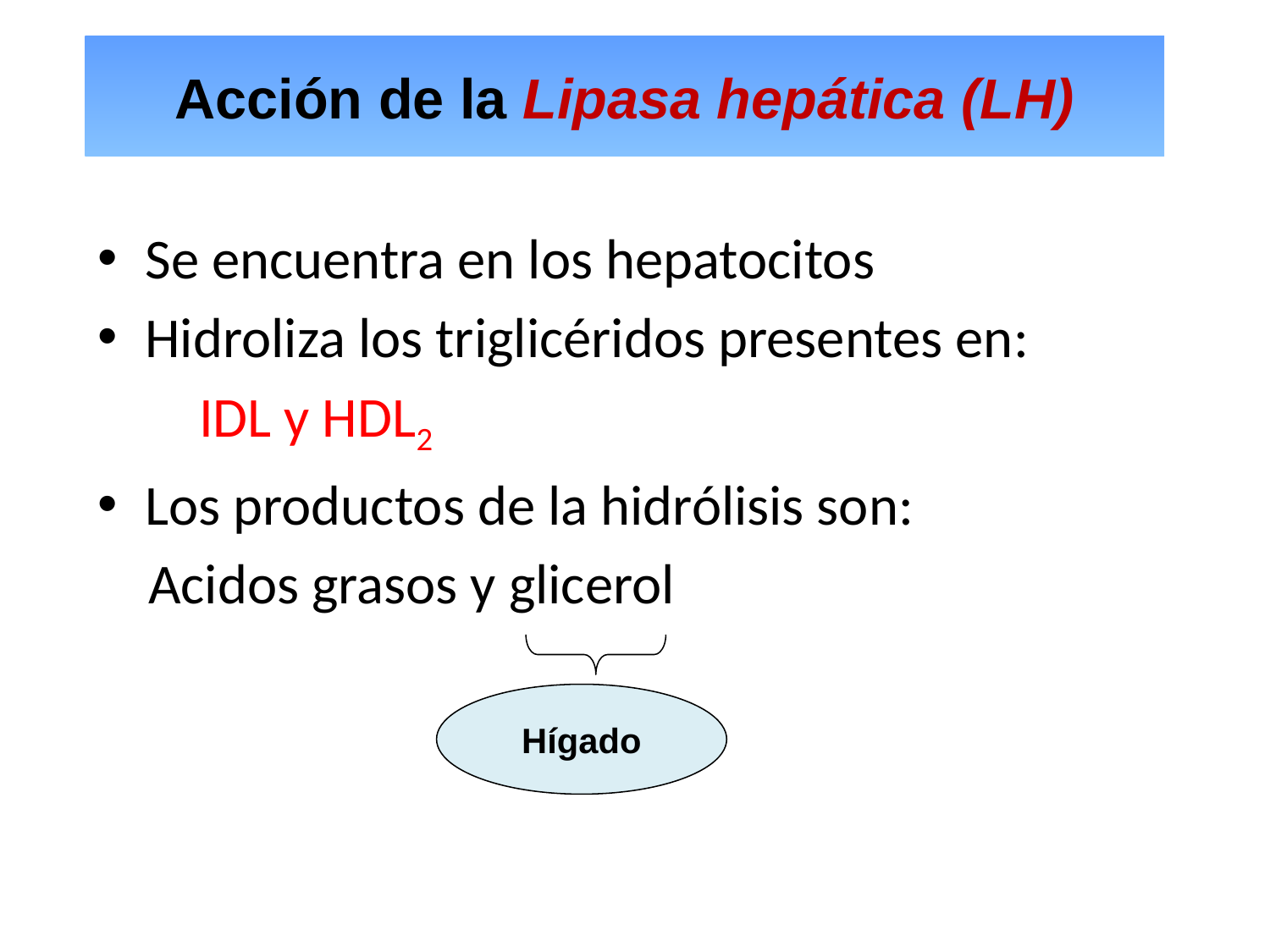

# Acción de la Lipasa hepática (LH)
Se encuentra en los hepatocitos
Hidroliza los triglicéridos presentes en:
        IDL y HDL2
Los productos de la hidrólisis son:
    Acidos grasos y glicerol

Hígado